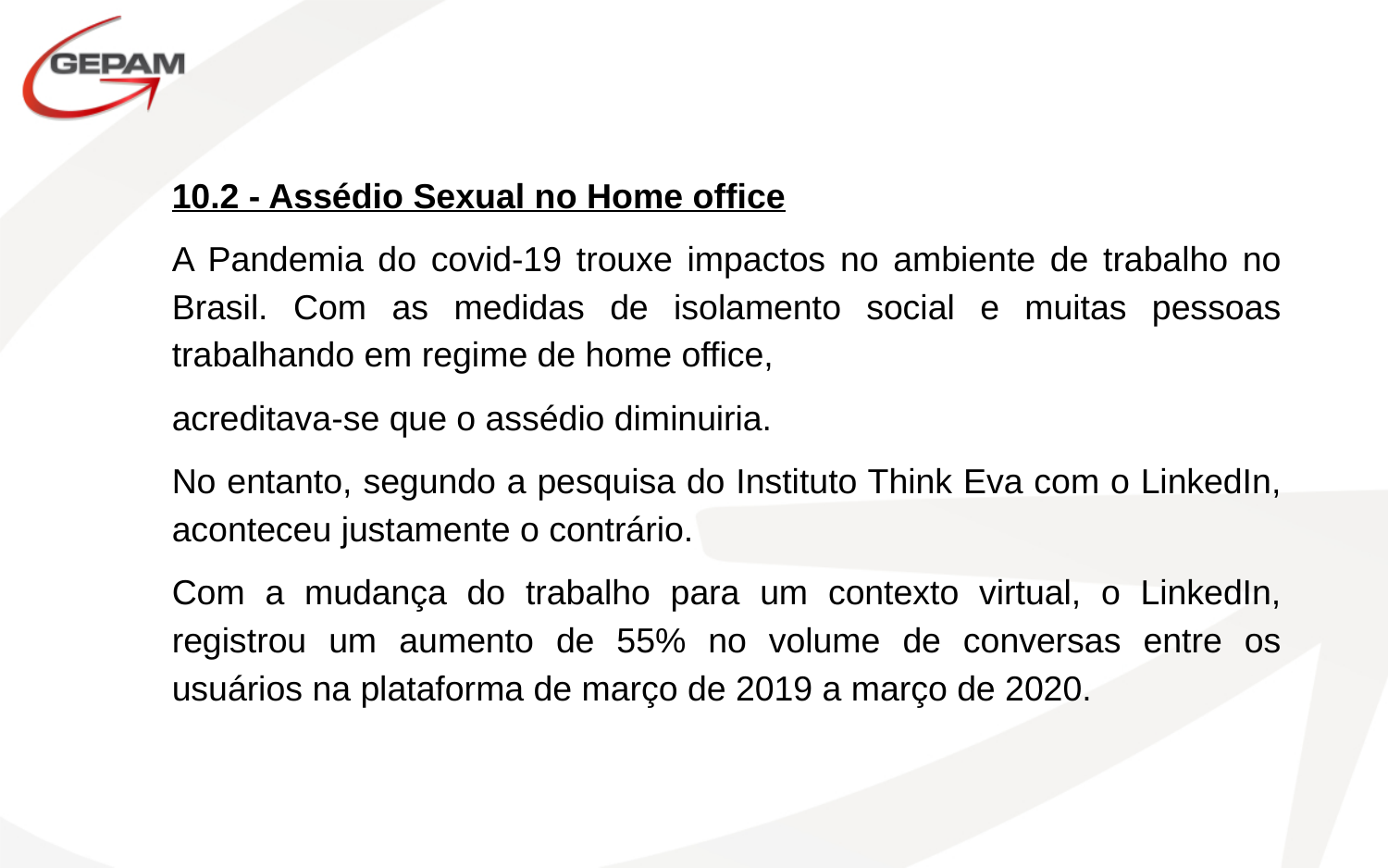

10.2 - Assédio Sexual no Home office
A Pandemia do covid-19 trouxe impactos no ambiente de trabalho no Brasil. Com as medidas de isolamento social e muitas pessoas trabalhando em regime de home office,
acreditava-se que o assédio diminuiria.
No entanto, segundo a pesquisa do Instituto Think Eva com o LinkedIn, aconteceu justamente o contrário.
Com a mudança do trabalho para um contexto virtual, o LinkedIn, registrou um aumento de 55% no volume de conversas entre os usuários na plataforma de março de 2019 a março de 2020.